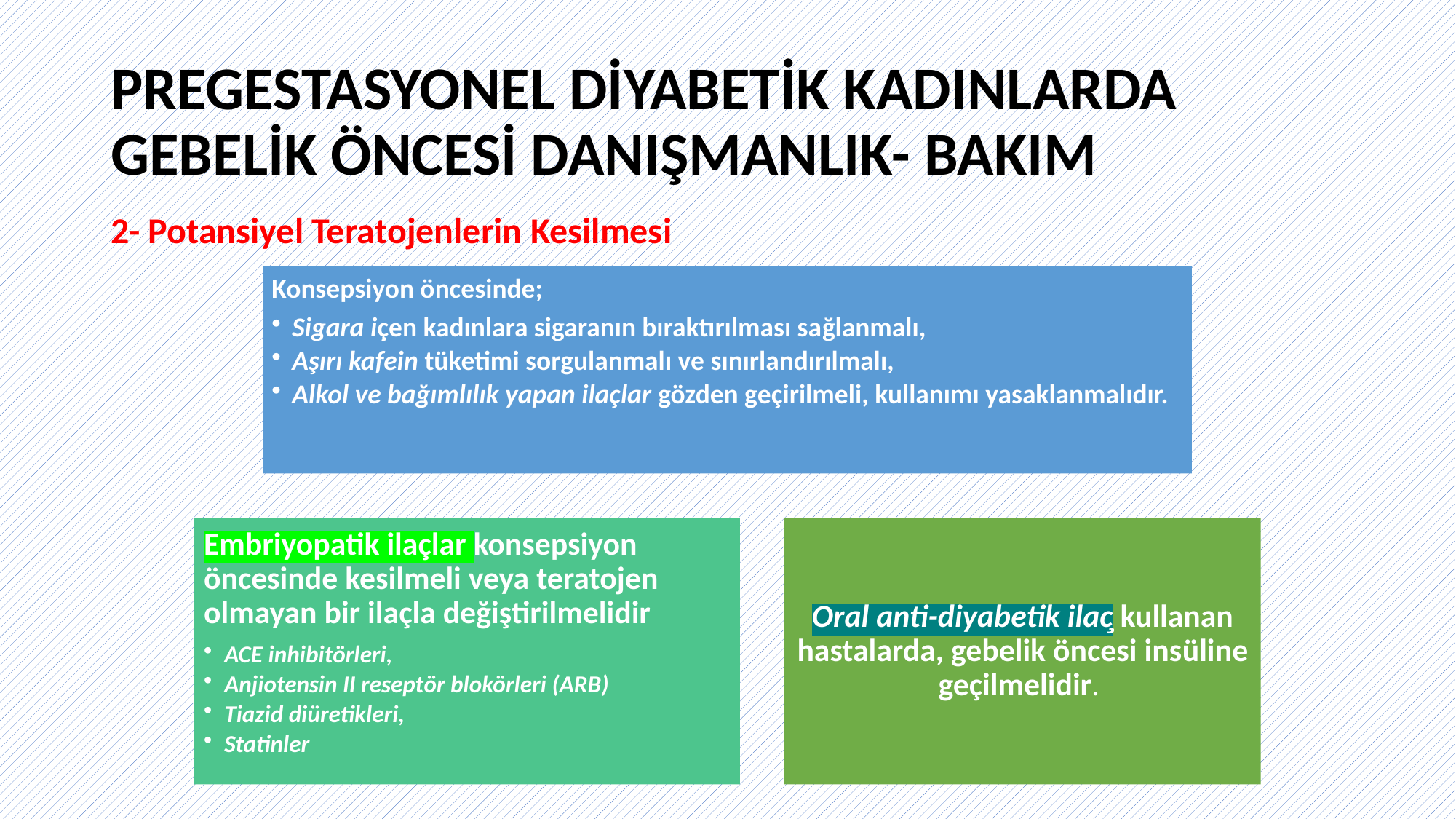

# PREGESTASYONEL DİYABETİK KADINLARDA GEBELİK ÖNCESİ DANIŞMANLIK- BAKIM
2- Potansiyel Teratojenlerin Kesilmesi
Konsepsiyon öncesinde;
Sigara içen kadınlara sigaranın bıraktırılması sağlanmalı,
Aşırı kafein tüketimi sorgulanmalı ve sınırlandırılmalı,
Alkol ve bağımlılık yapan ilaçlar gözden geçirilmeli, kullanımı yasaklanmalıdır.
Embriyopatik ilaçlar konsepsiyon öncesinde kesilmeli veya teratojen olmayan bir ilaçla değiştirilmelidir
ACE inhibitörleri,
Anjiotensin II reseptör blokörleri (ARB)
Tiazid diüretikleri,
Statinler
Oral anti-diyabetik ilaç kullanan hastalarda, gebelik öncesi insüline geçilmelidir.